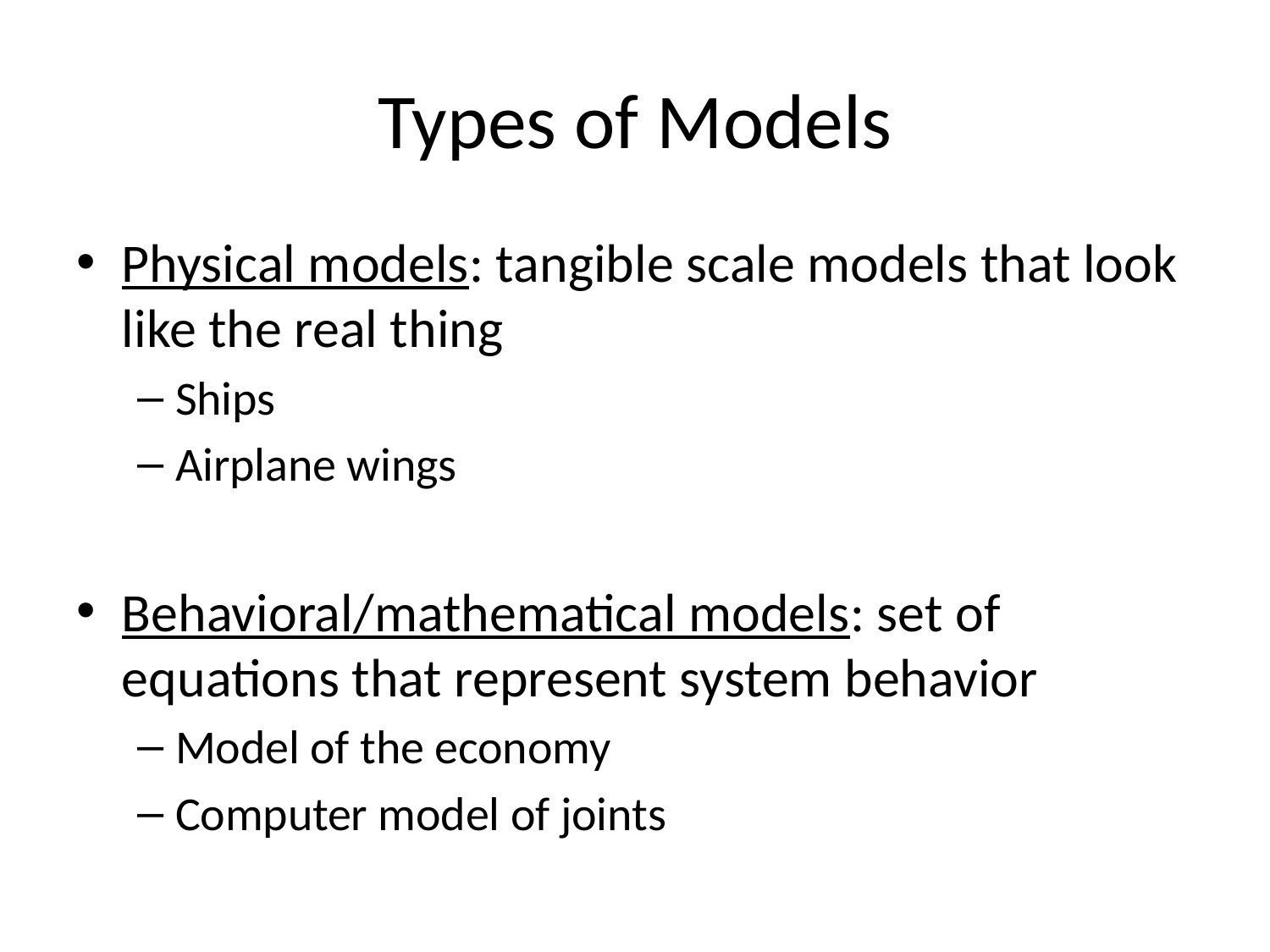

# Types of Models
Physical models: tangible scale models that look like the real thing
Ships
Airplane wings

Behavioral/mathematical models: set of equations that represent system behavior
Model of the economy
Computer model of joints